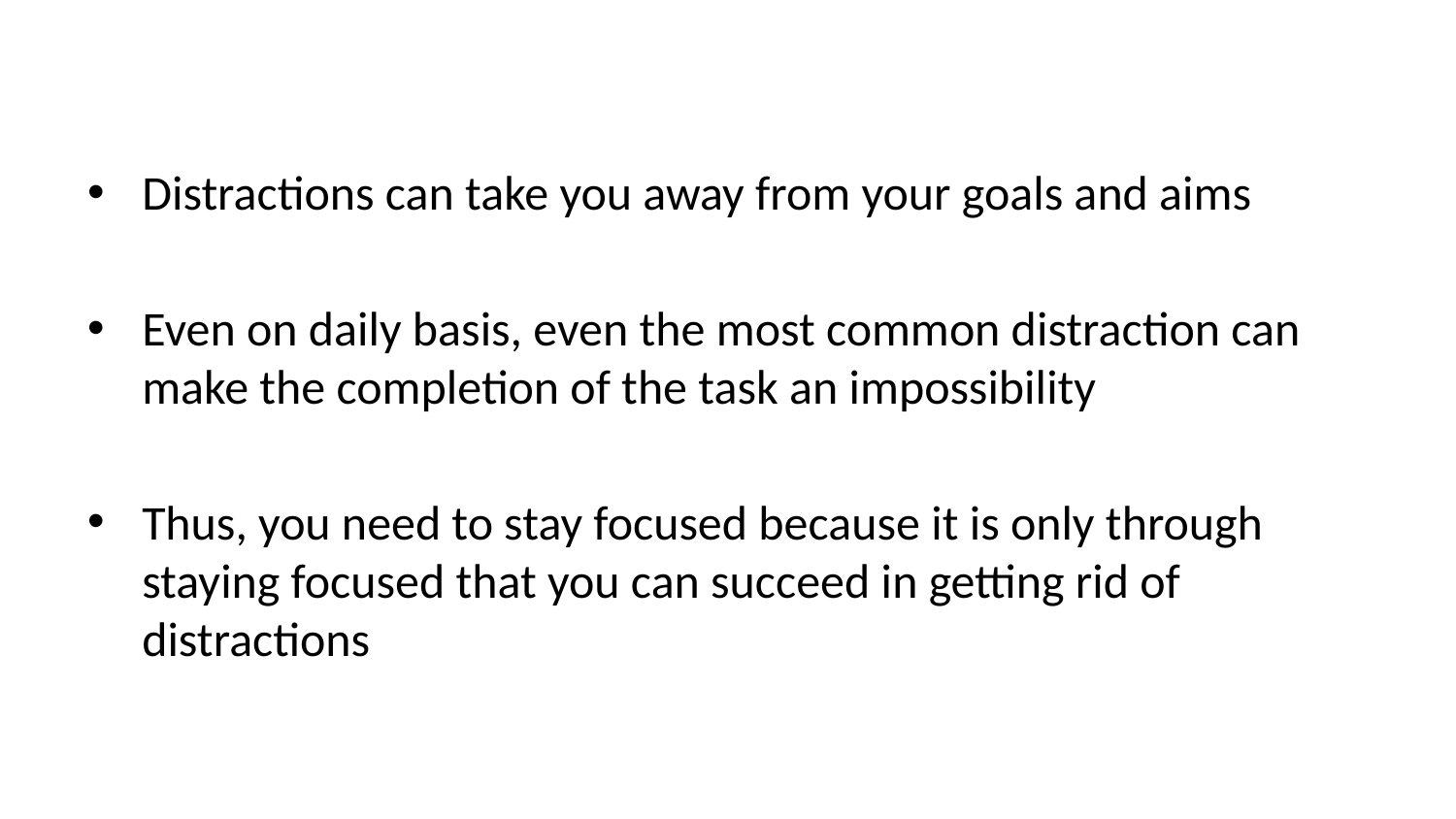

Distractions can take you away from your goals and aims

Even on daily basis, even the most common distraction can make the completion of the task an impossibility

Thus, you need to stay focused because it is only through staying focused that you can succeed in getting rid of distractions